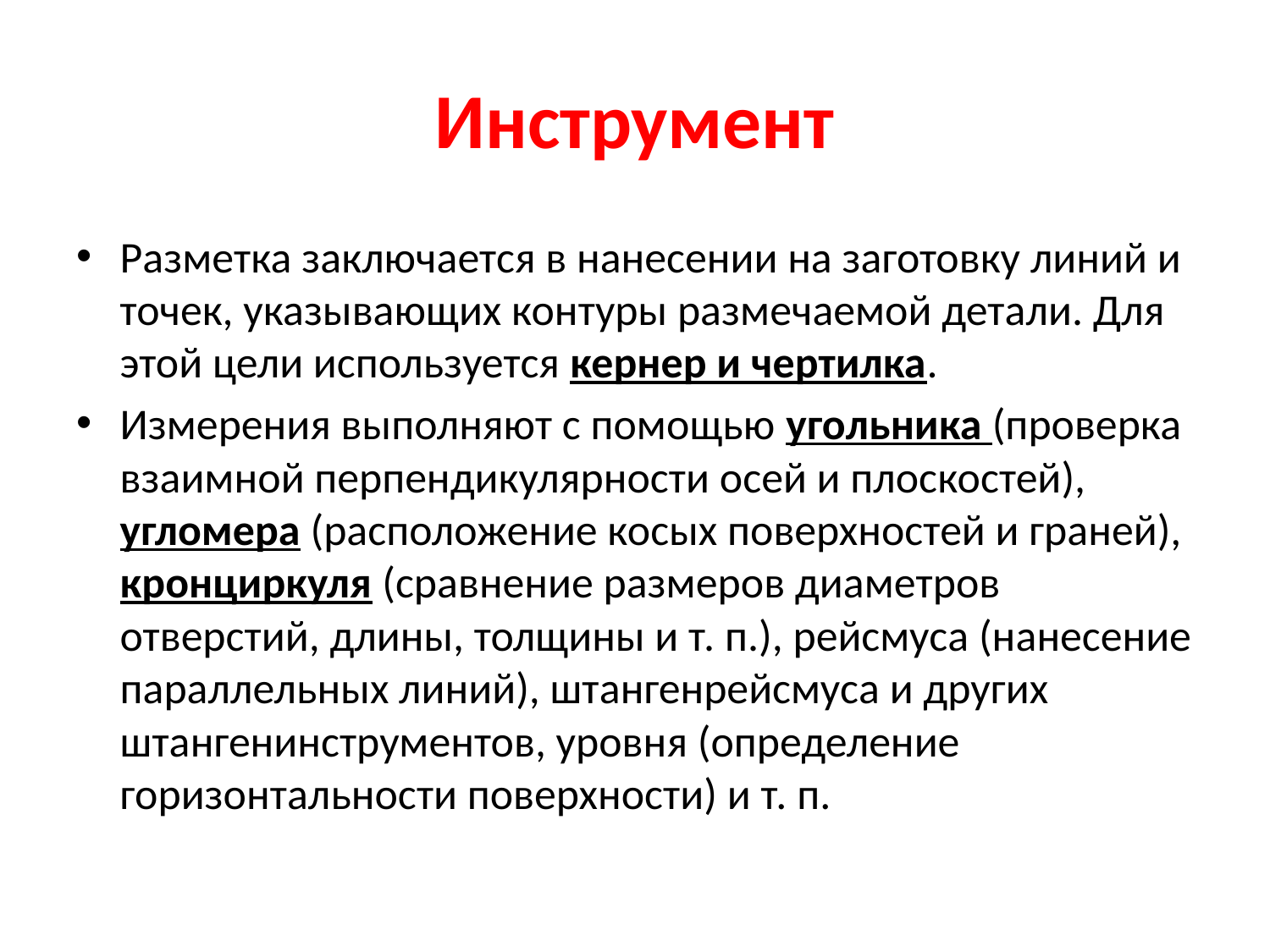

# Инструмент
Разметка заключается в нанесении на заготовку линий и точек, указывающих контуры размечаемой детали. Для этой цели используется кернер и чертилка.
Измерения выполняют с помощью угольника (проверка взаимной перпендикулярности осей и плоскостей), угломера (расположение косых поверхностей и граней), кронциркуля (сравнение размеров диаметров отверстий, длины, толщины и т. п.), рейсмуса (нанесение параллельных линий), штангенрейсмуса и других штангенинструментов, уровня (определение горизонтальности поверхности) и т. п.